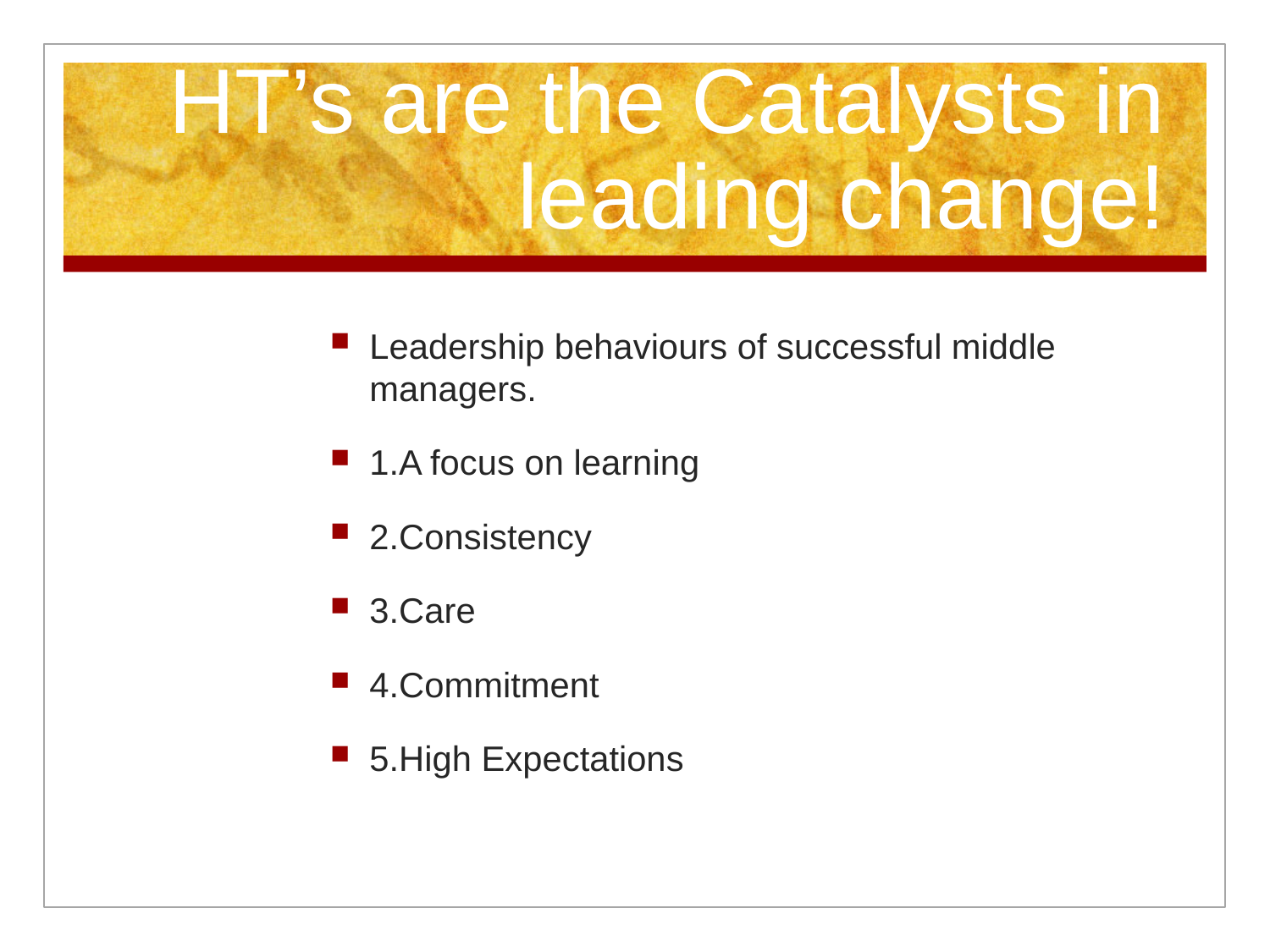

# HT’s are the Catalysts in leading change!
Leadership behaviours of successful middle managers.
1.A focus on learning
2.Consistency
3.Care
4.Commitment
5.High Expectations